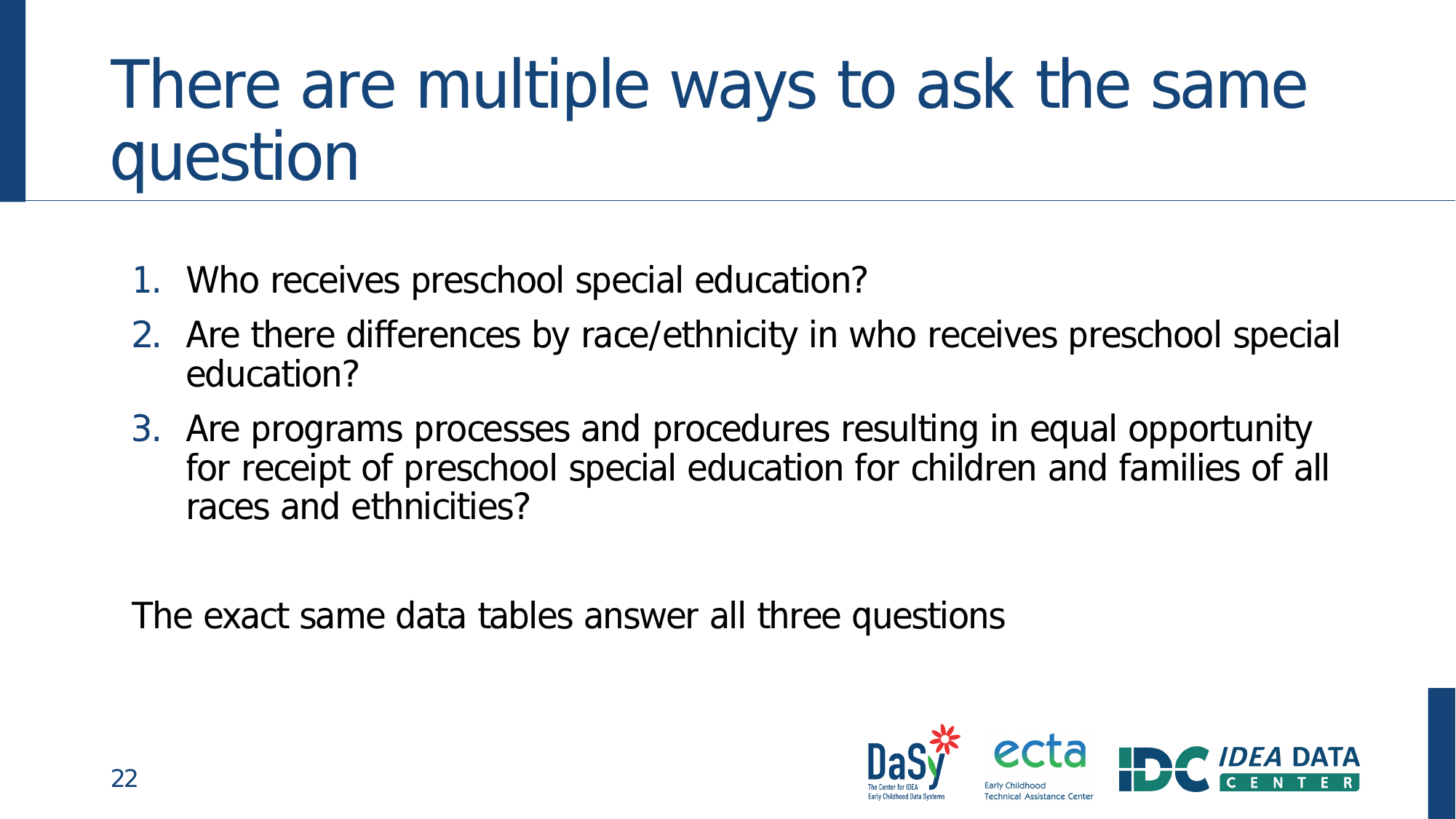

# There are multiple ways to ask the same question
Who receives preschool special education?
Are there differences by race/ethnicity in who receives preschool special education?
Are programs processes and procedures resulting in equal opportunity for receipt of preschool special education for children and families of all races and ethnicities?

The exact same data tables answer all three questions